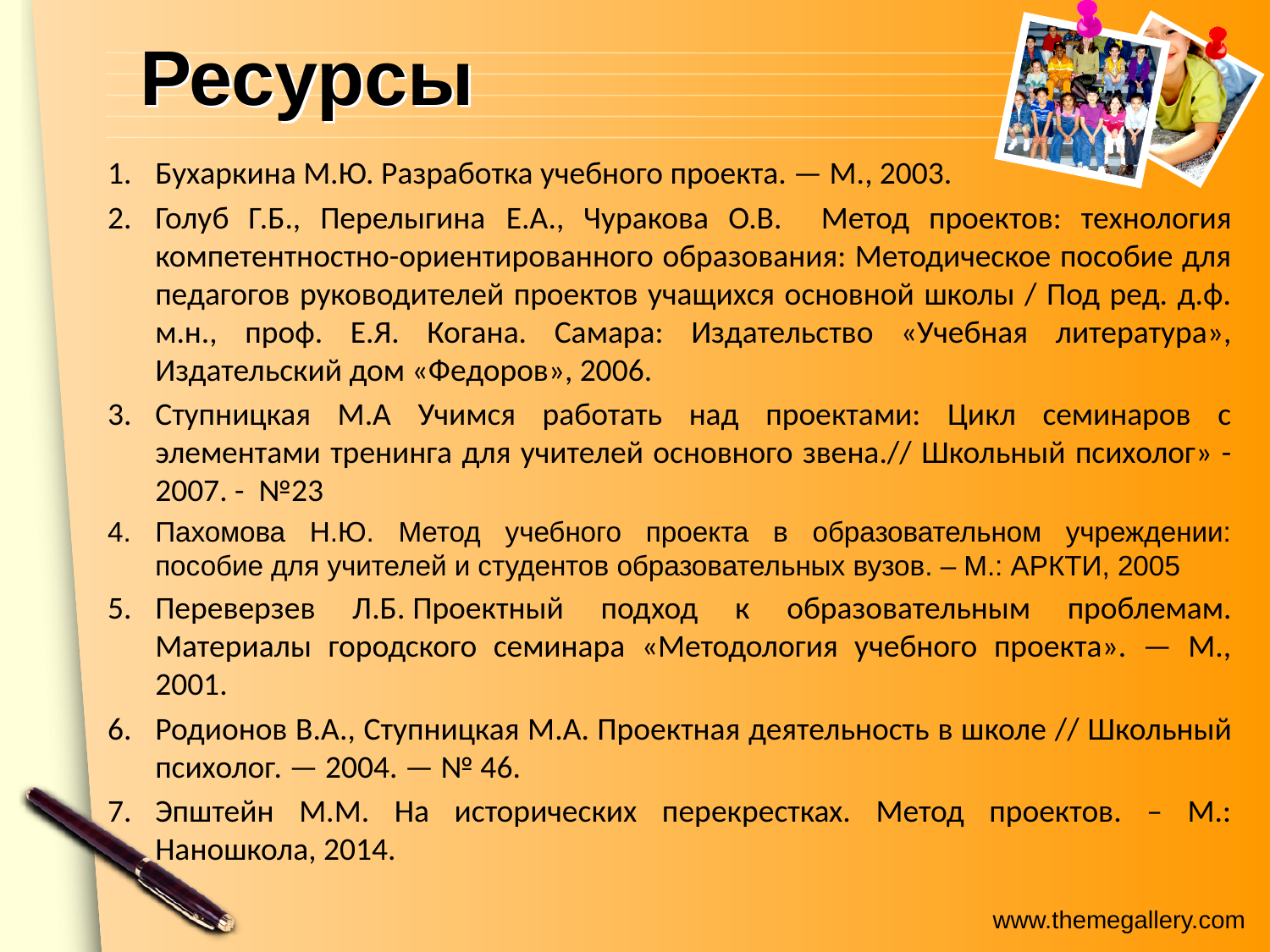

# Ресурсы
Бухаркина М.Ю. Разработка учебного проекта. — М., 2003.
Голуб Г.Б., Перелыгина Е.А., Чуракова О.В.  Метод проектов: технология компетентностно-ориентированного образования: Методическое пособие для педагогов руководителей проектов учащихся основной школы / Под ред. д.ф. м.н., проф. Е.Я. Когана. Самара: Издательство «Учебная литература», Издательский дом «Федоров», 2006.
Ступницкая М.А Учимся работать над проектами: Цикл семинаров с элементами тренинга для учителей основного звена.// Школьный психолог» - 2007. -  №23
Пахомова Н.Ю. Метод учебного проекта в образовательном учреждении: пособие для учителей и студентов образовательных вузов. – М.: АРКТИ, 2005
Переверзев Л.Б. Проектный подход к образовательным проблемам. Материалы городского семинара «Методология учебного проекта». — М., 2001.
Родионов В.А., Ступницкая М.А. Проектная деятельность в школе // Школьный психолог. — 2004. — № 46.
Эпштейн М.М. На исторических перекрестках. Метод проектов. – М.: Наношкола, 2014.